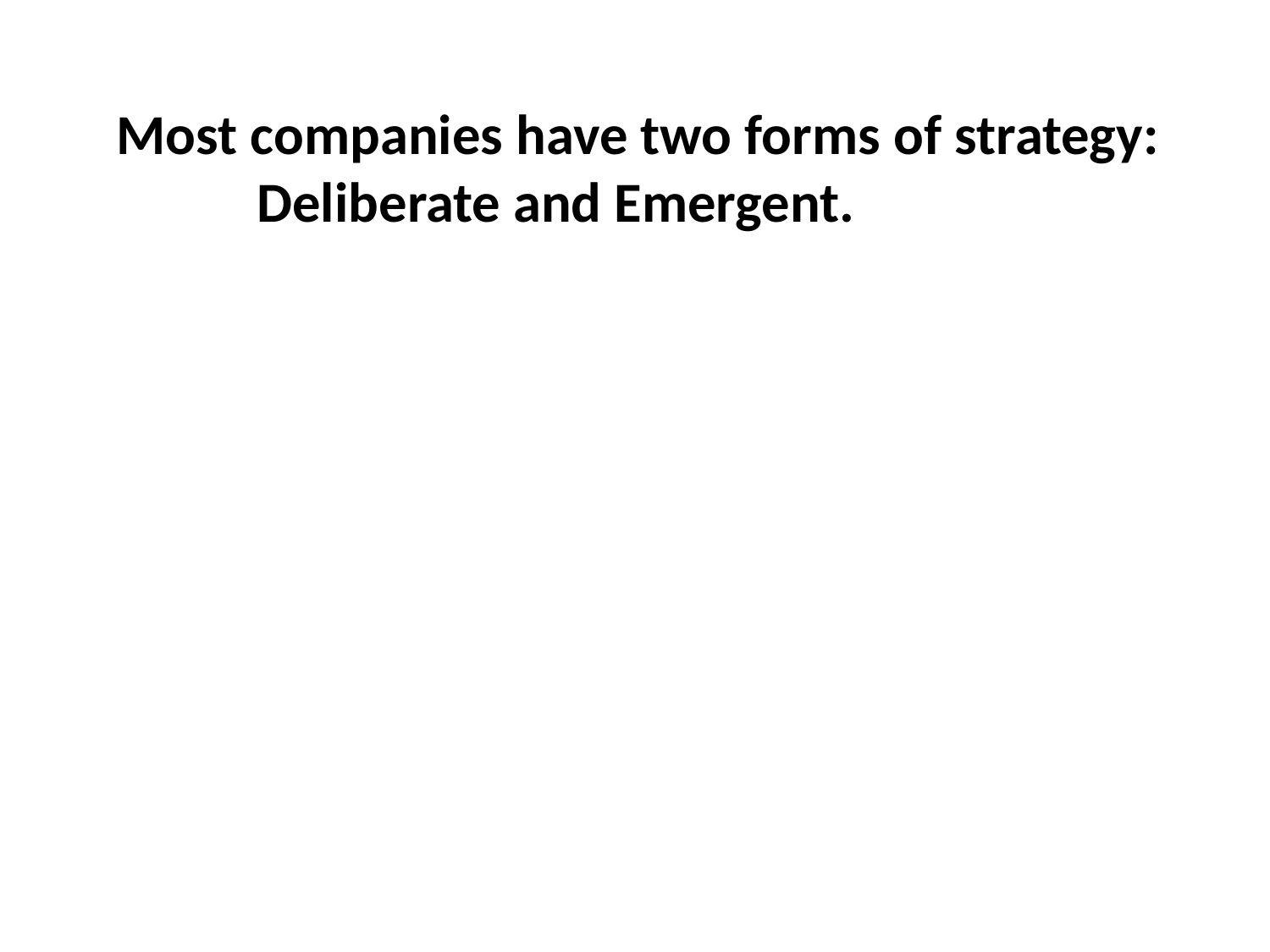

Most companies have two forms of strategy: Deliberate and Emergent.